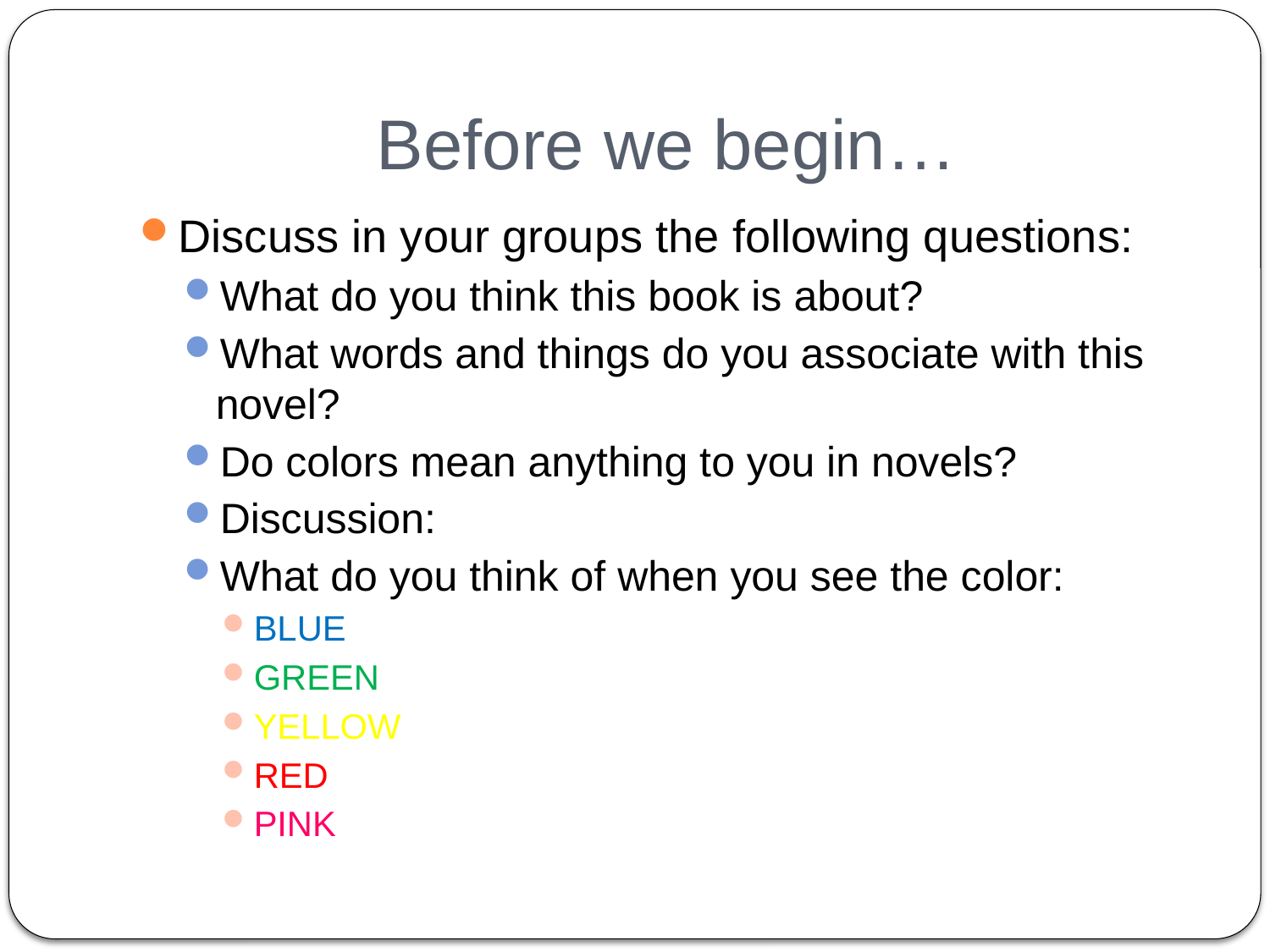

# Before we begin…
Discuss in your groups the following questions:
What do you think this book is about?
What words and things do you associate with this novel?
Do colors mean anything to you in novels?
Discussion:
What do you think of when you see the color:
BLUE
GREEN
YELLOW
RED
PINK